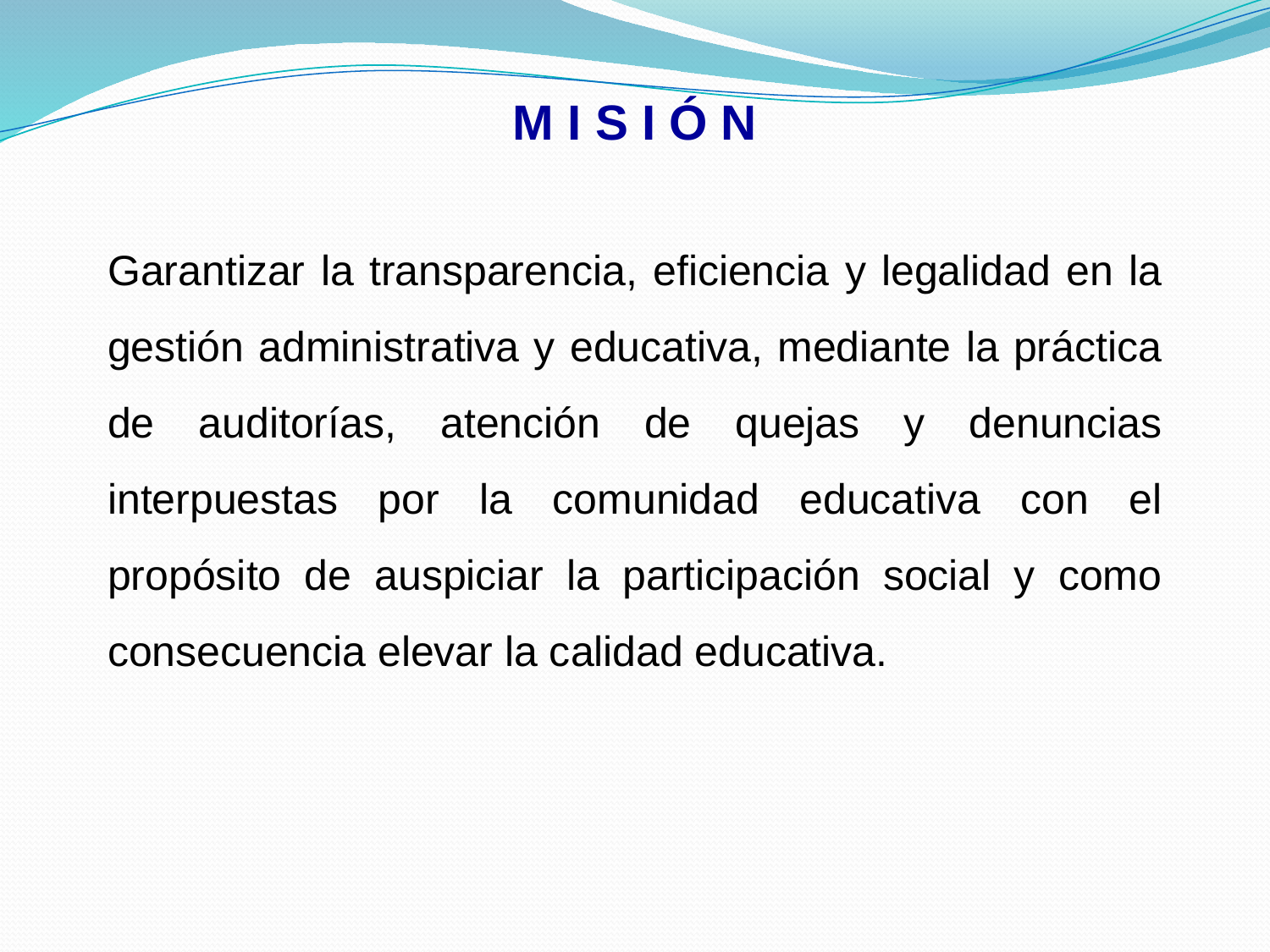

M I S I Ó N

Garantizar la transparencia, eficiencia y legalidad en la gestión administrativa y educativa, mediante la práctica de auditorías, atención de quejas y denuncias interpuestas por la comunidad educativa con el propósito de auspiciar la participación social y como consecuencia elevar la calidad educativa.